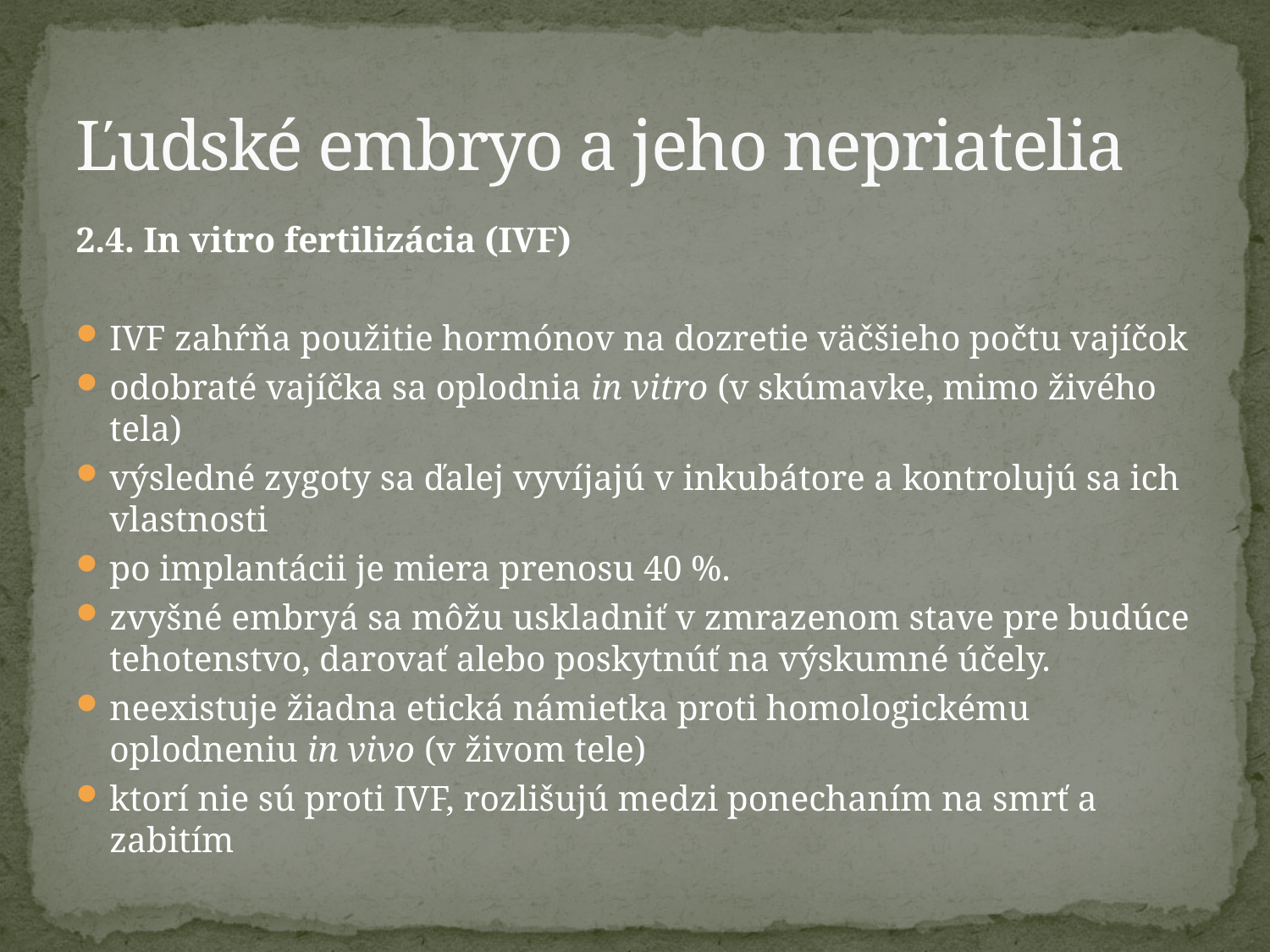

# Ľudské embryo a jeho nepriatelia
2.4. In vitro fertilizácia (IVF)

IVF zahŕňa použitie hormónov na dozretie väčšieho počtu vajíčok
odobraté vajíčka sa oplodnia in vitro (v skúmavke, mimo živého tela)
výsledné zygoty sa ďalej vyvíjajú v inkubátore a kontrolujú sa ich vlastnosti
po implantácii je miera prenosu 40 %.
zvyšné embryá sa môžu uskladniť v zmrazenom stave pre budúce tehotenstvo, darovať alebo poskytnúť na výskumné účely.
neexistuje žiadna etická námietka proti homologickému oplodneniu in vivo (v živom tele)
ktorí nie sú proti IVF, rozlišujú medzi ponechaním na smrť a zabitím